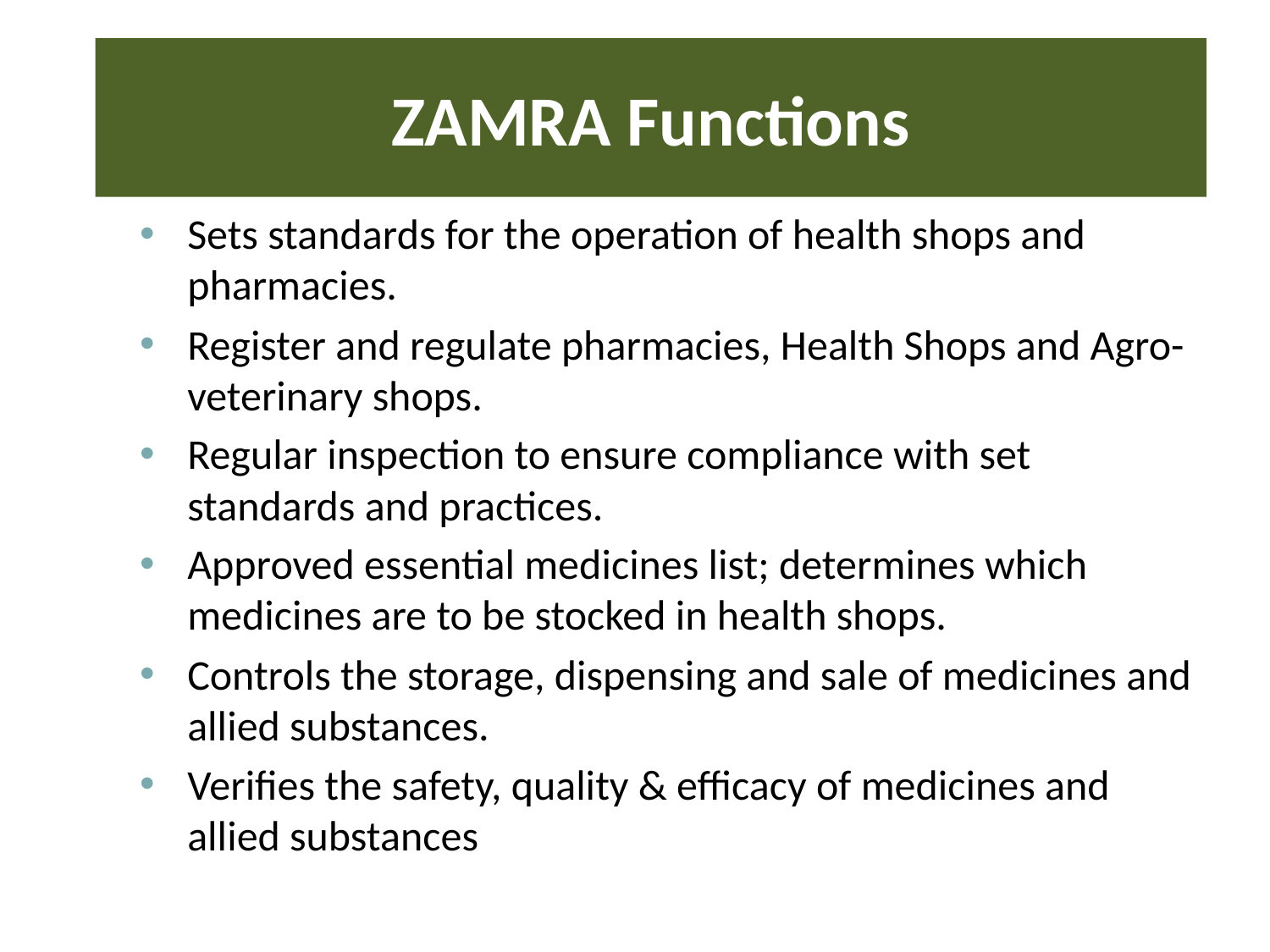

# ZAMRA Functions
Sets standards for the operation of health shops and pharmacies.
Register and regulate pharmacies, Health Shops and Agro-veterinary shops.
Regular inspection to ensure compliance with set standards and practices.
Approved essential medicines list; determines which medicines are to be stocked in health shops.
Controls the storage, dispensing and sale of medicines and allied substances.
Verifies the safety, quality & efficacy of medicines and        allied substances